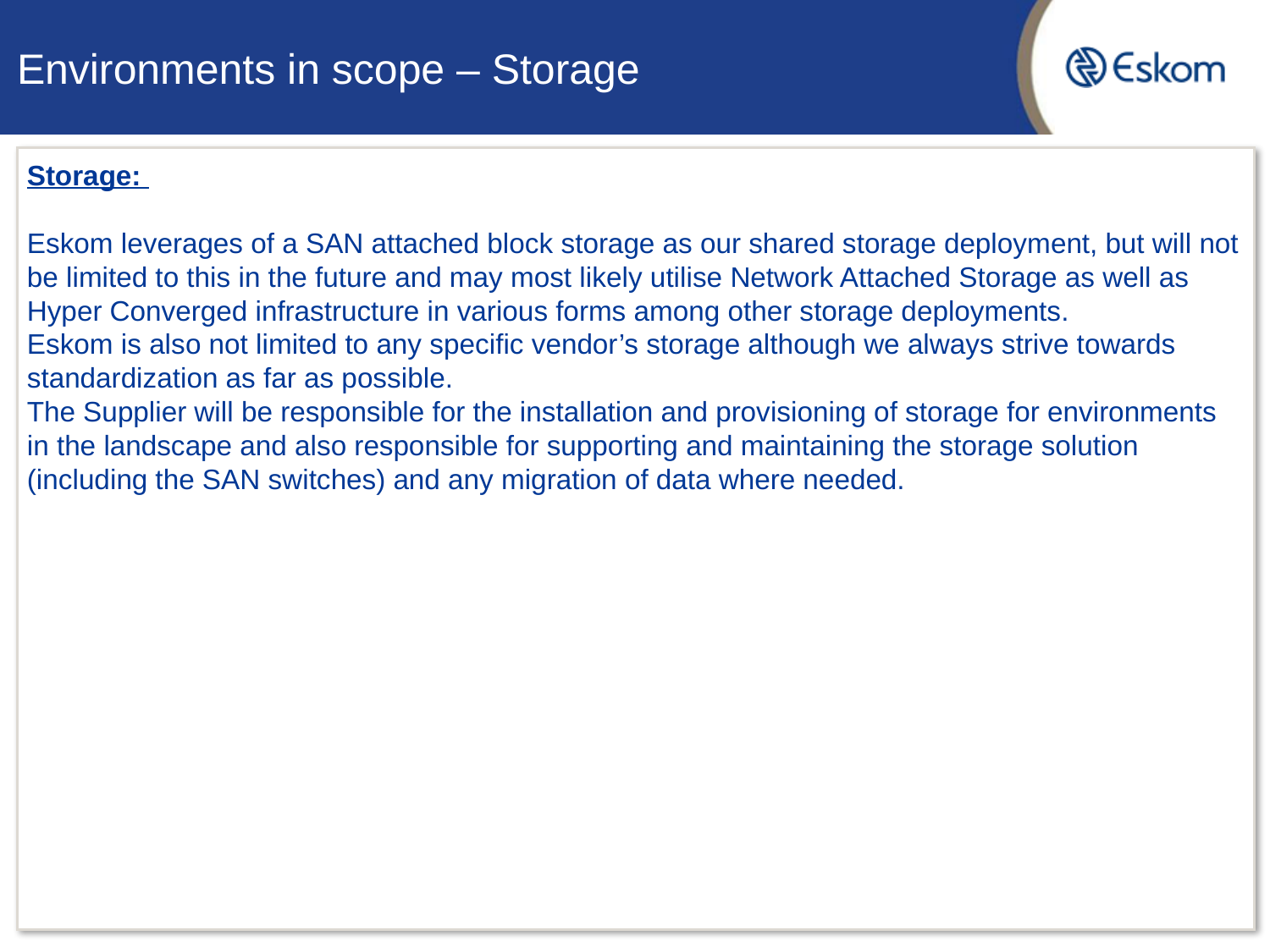

# Environments in scope – Storage
Storage:

Eskom leverages of a SAN attached block storage as our shared storage deployment, but will not be limited to this in the future and may most likely utilise Network Attached Storage as well as Hyper Converged infrastructure in various forms among other storage deployments.
Eskom is also not limited to any specific vendor’s storage although we always strive towards standardization as far as possible.
The Supplier will be responsible for the installation and provisioning of storage for environments in the landscape and also responsible for supporting and maintaining the storage solution (including the SAN switches) and any migration of data where needed.